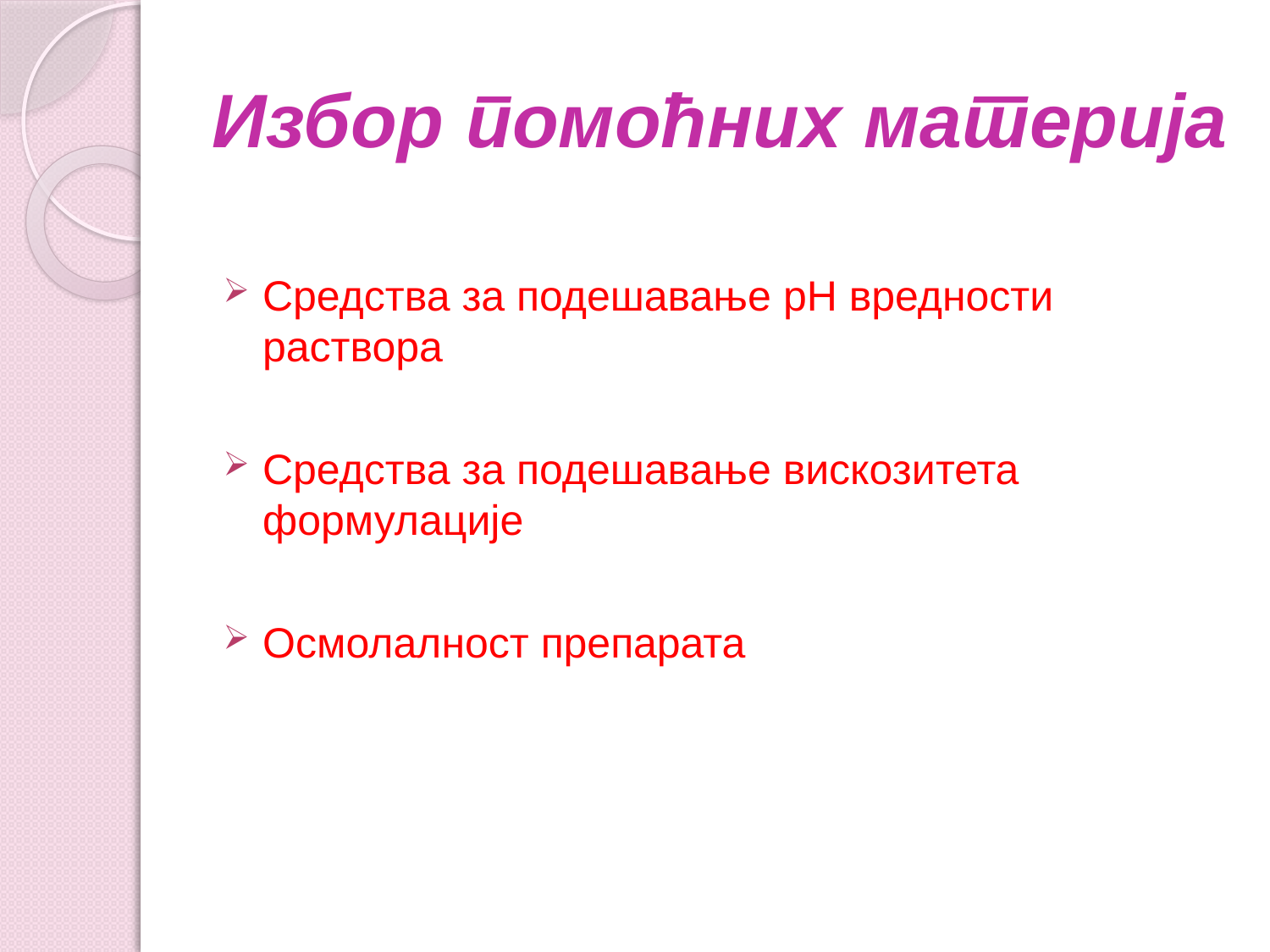

# Избор помоћних материја

Средства за подешавање pH вредности раствора

Средства за подешавање вискозитета формулације

Осмолалност препарата